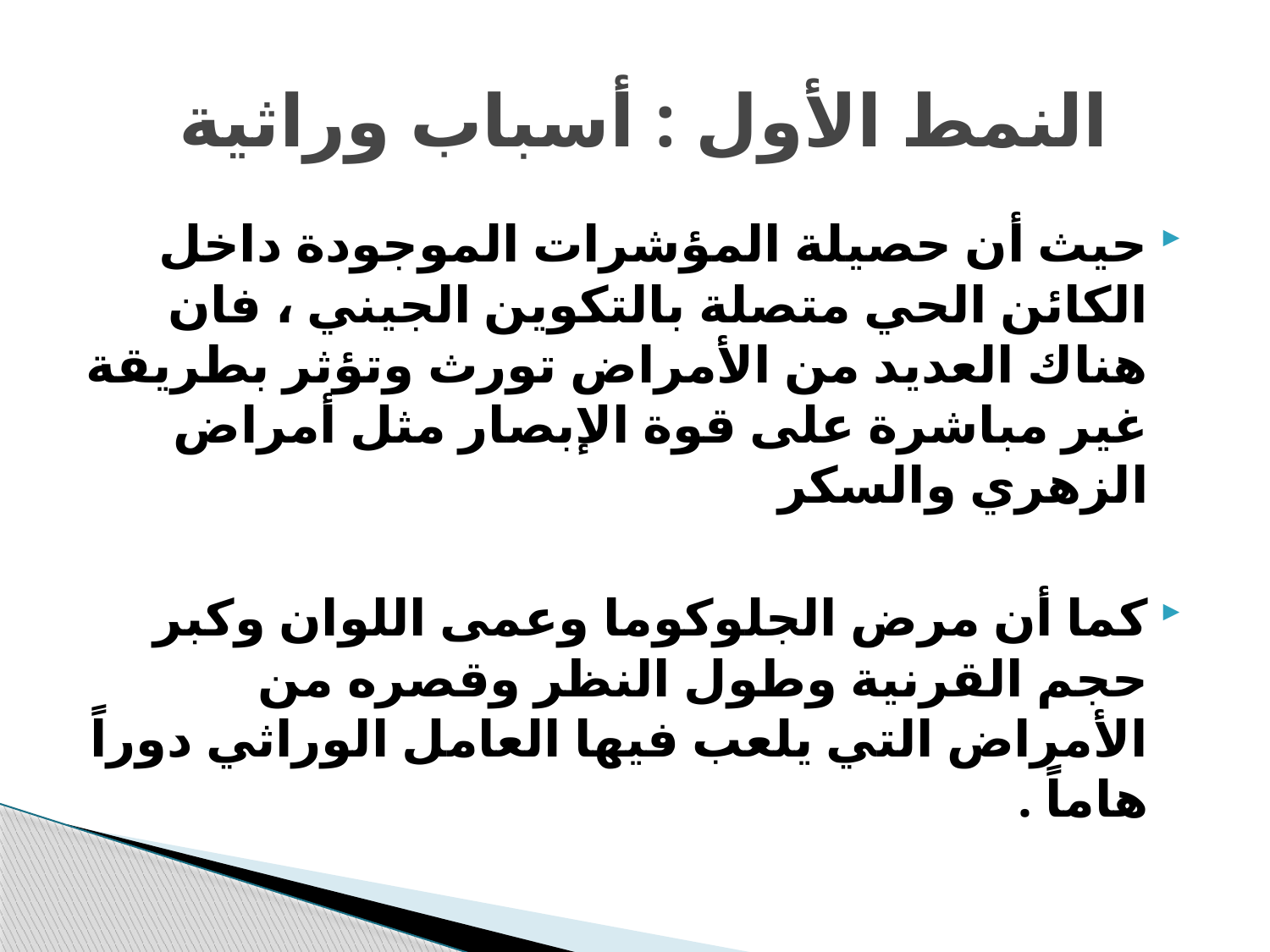

# النمط الأول : أسباب وراثية
حيث أن حصيلة المؤشرات الموجودة داخل الكائن الحي متصلة بالتكوين الجيني ، فان هناك العديد من الأمراض تورث وتؤثر بطريقة غير مباشرة على قوة الإبصار مثل أمراض الزهري والسكر

كما أن مرض الجلوكوما وعمى اللوان وكبر حجم القرنية وطول النظر وقصره من الأمراض التي يلعب فيها العامل الوراثي دوراً هاماً .